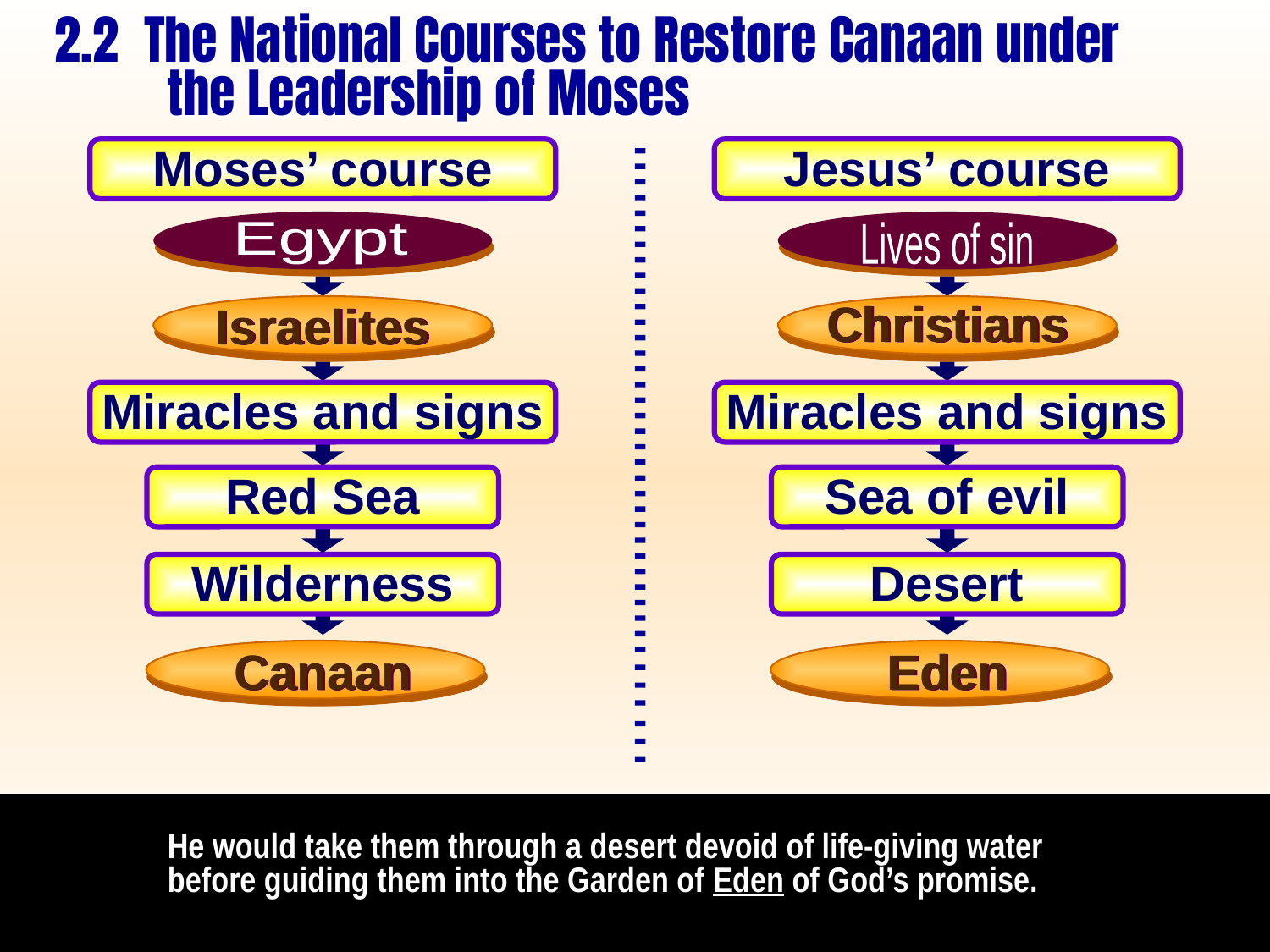

2.2  The National Courses to Restore Canaan under
         the Leadership of Moses
Moses’ course

Jesus’ course

Egypt
Lives of sin

Christians

Israelites

Miracles and signs

Miracles and signs

…….................................
Red Sea

Sea of evil

Wilderness

Desert

Canaan

Eden

He would take them through a desert devoid of life-giving water before guiding them into the Garden of Eden of God’s promise.